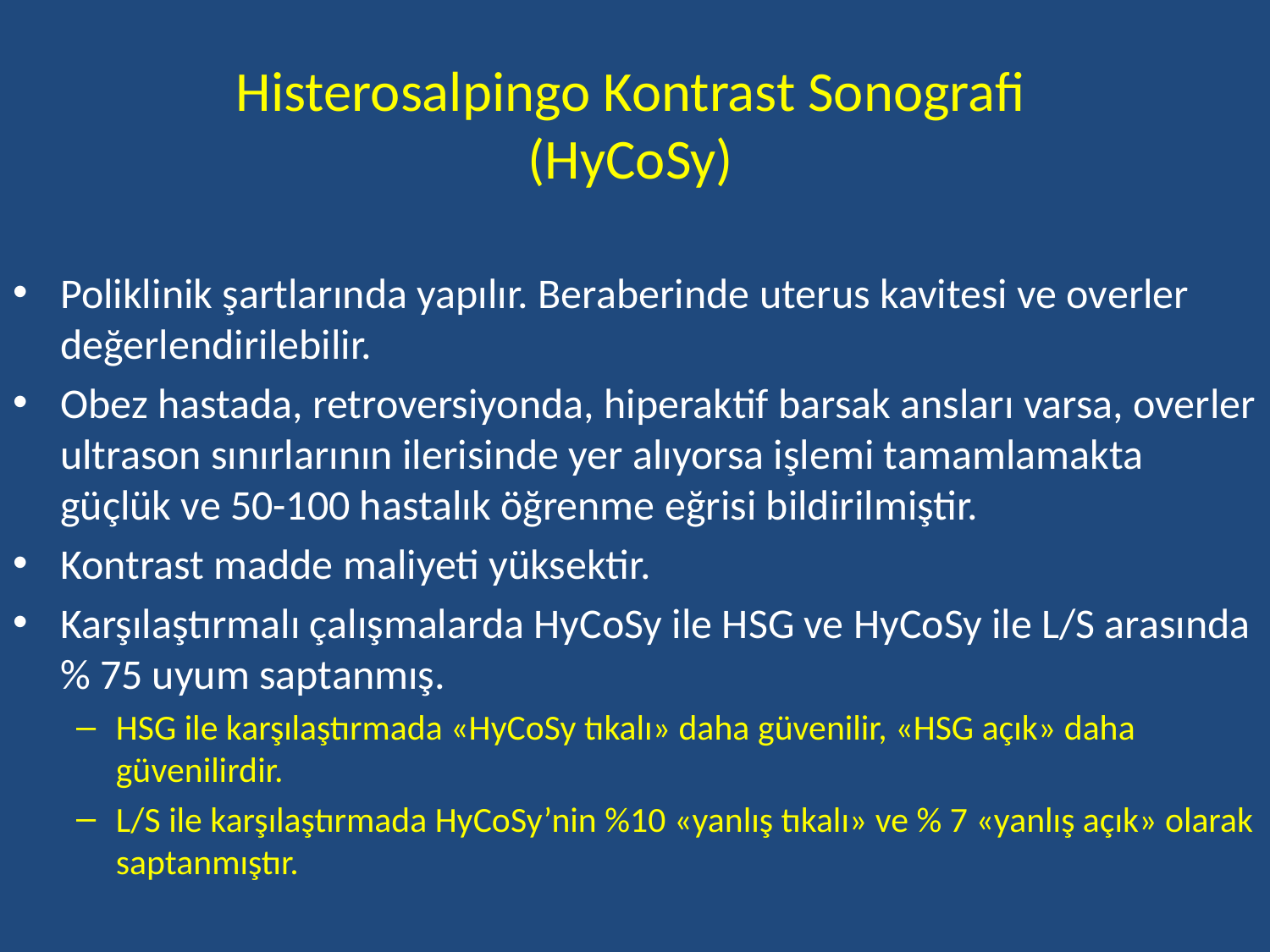

# Histerosalpingo Kontrast Sonografi (HyCoSy)
Poliklinik şartlarında yapılır. Beraberinde uterus kavitesi ve overler değerlendirilebilir.
Obez hastada, retroversiyonda, hiperaktif barsak ansları varsa, overler ultrason sınırlarının ilerisinde yer alıyorsa işlemi tamamlamakta güçlük ve 50-100 hastalık öğrenme eğrisi bildirilmiştir.
Kontrast madde maliyeti yüksektir.
Karşılaştırmalı çalışmalarda HyCoSy ile HSG ve HyCoSy ile L/S arasında % 75 uyum saptanmış.
HSG ile karşılaştırmada «HyCoSy tıkalı» daha güvenilir, «HSG açık» daha güvenilirdir.
L/S ile karşılaştırmada HyCoSy’nin %10 «yanlış tıkalı» ve % 7 «yanlış açık» olarak saptanmıştır.